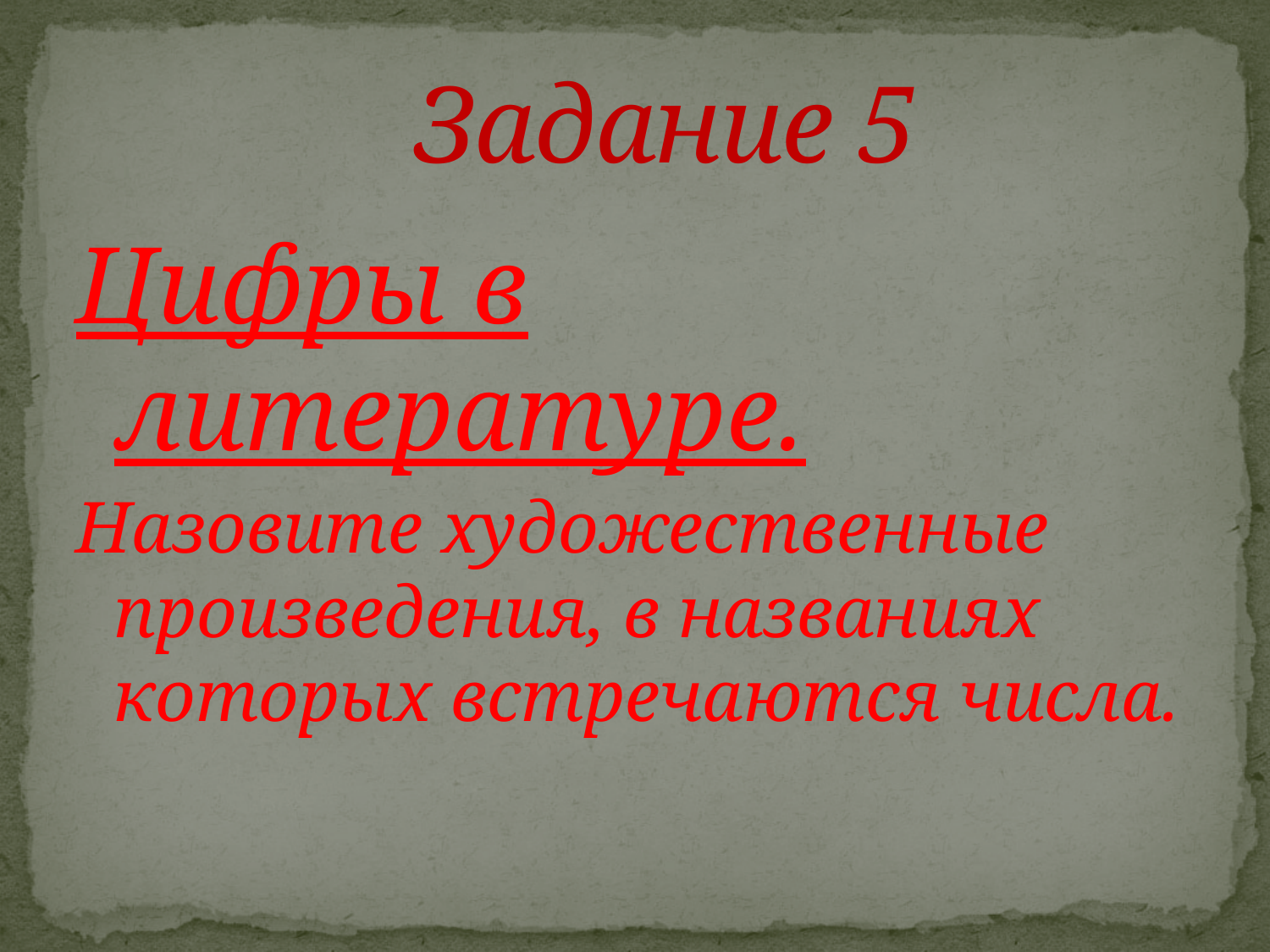

# Задание 5
Цифры в литературе.
Назовите художественные произведения, в названиях которых встречаются числа.